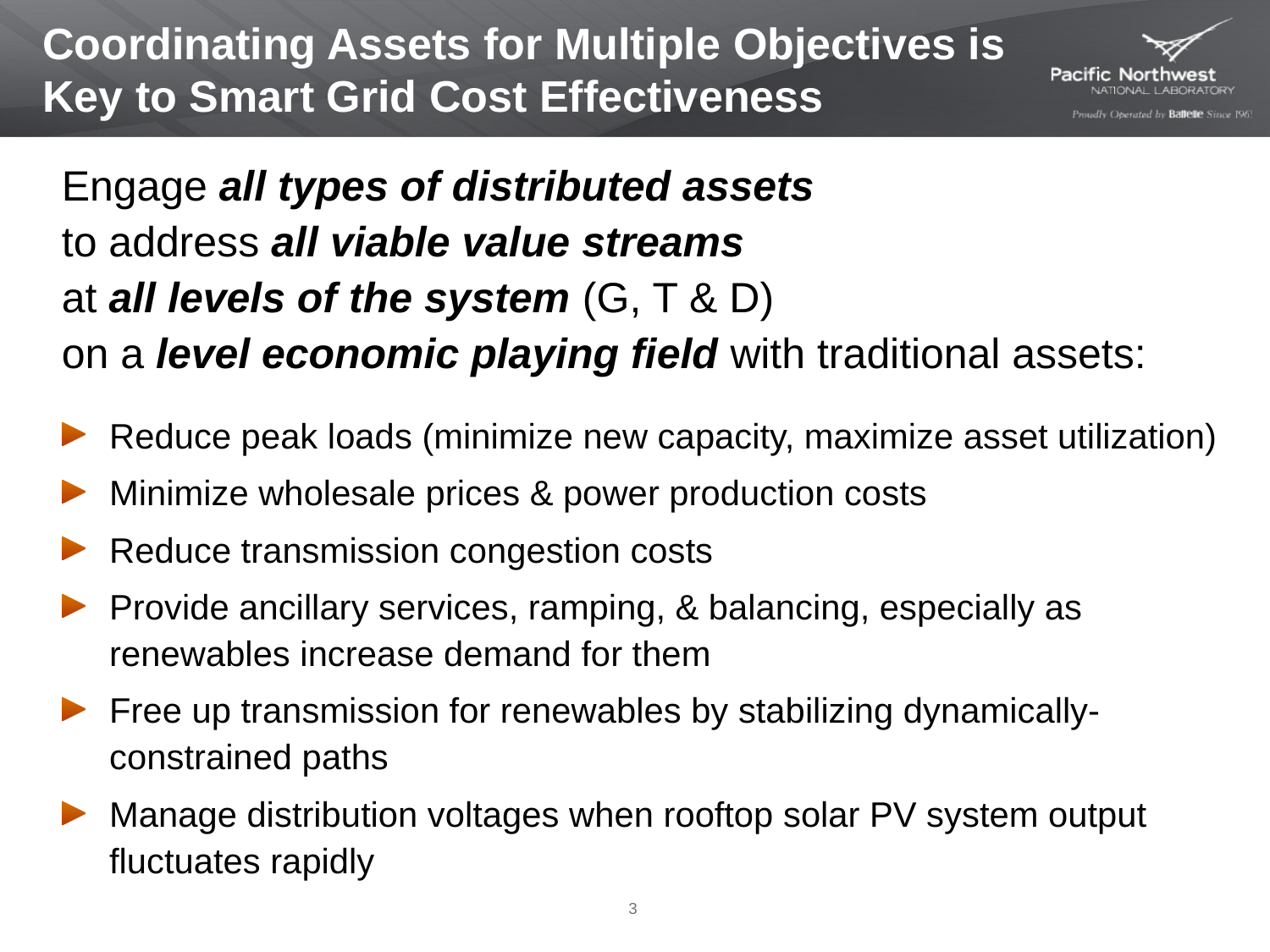

# Coordinating Assets for Multiple Objectives is Key to Smart Grid Cost Effectiveness
Engage all types of distributed assets
to address all viable value streams
at all levels of the system (G, T & D)
on a level economic playing field with traditional assets:
Reduce peak loads (minimize new capacity, maximize asset utilization)
Minimize wholesale prices & power production costs
Reduce transmission congestion costs
Provide ancillary services, ramping, & balancing, especially as renewables increase demand for them
Free up transmission for renewables by stabilizing dynamically-constrained paths
Manage distribution voltages when rooftop solar PV system output fluctuates rapidly
3